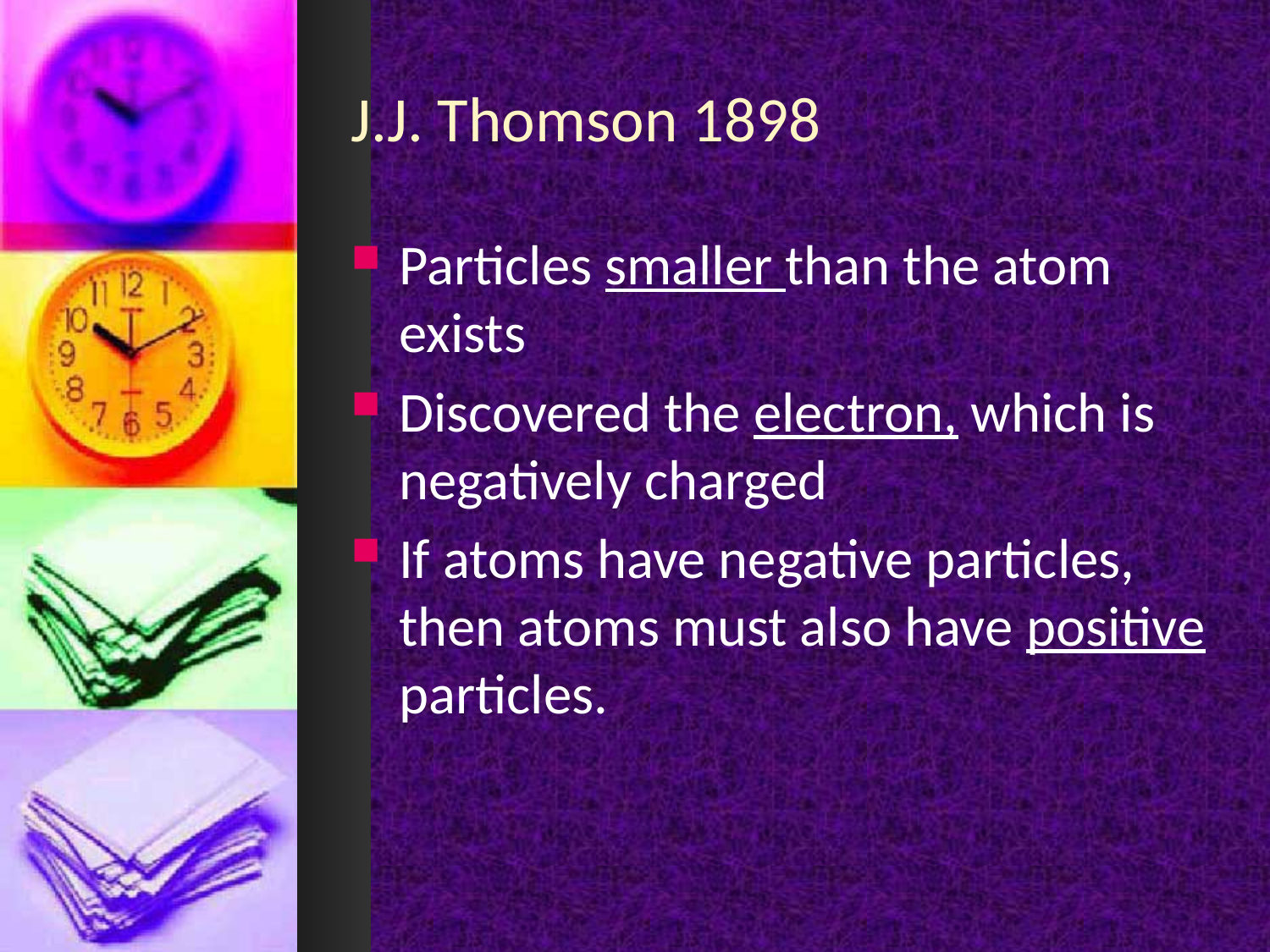

# J.J. Thomson 1898
Particles smaller than the atom exists
Discovered the electron, which is negatively charged
If atoms have negative particles, then atoms must also have positive particles.